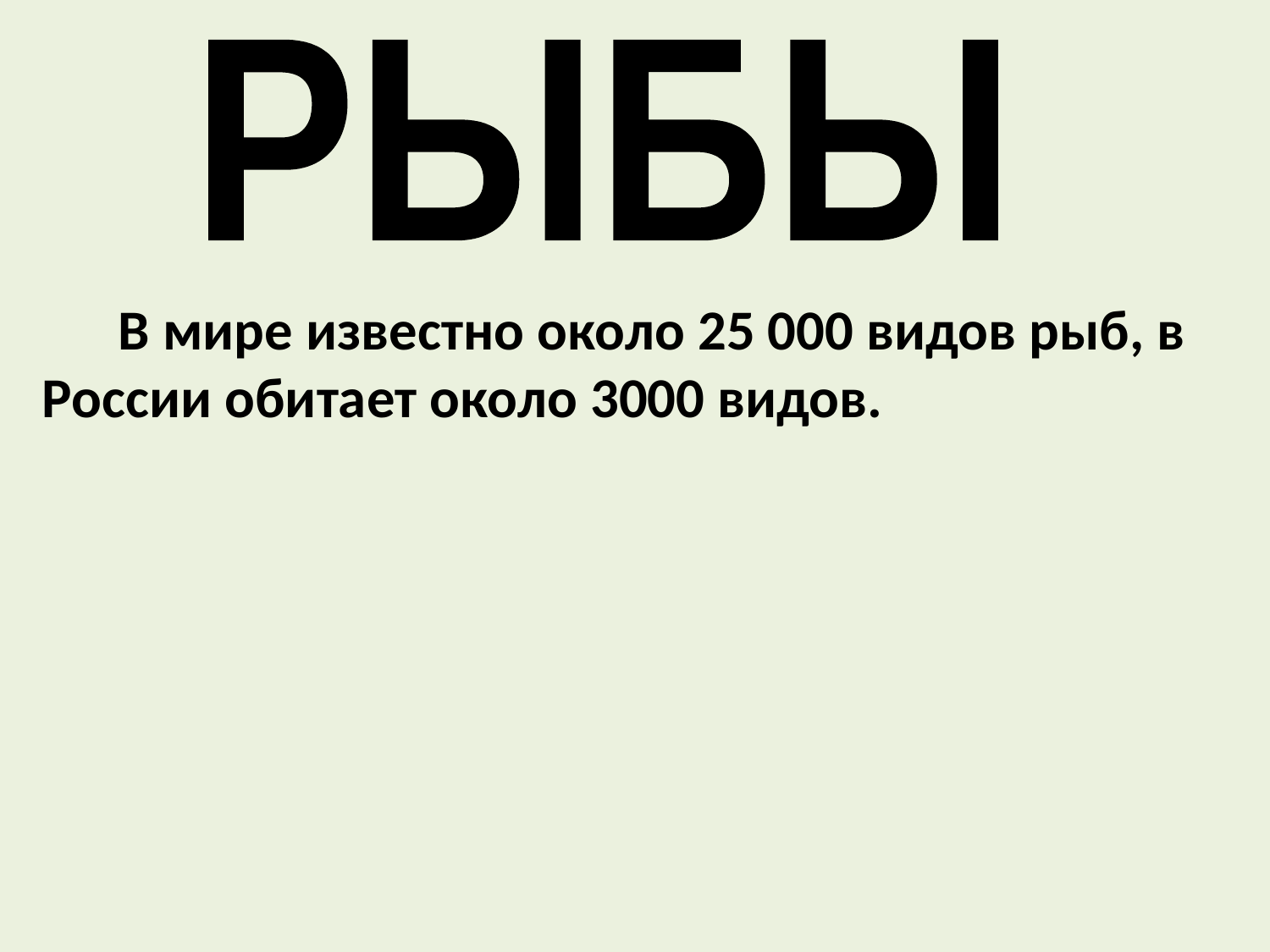

РЫБЫ
      В мире известно около 25 000 видов рыб, в России обитает около 3000 видов.